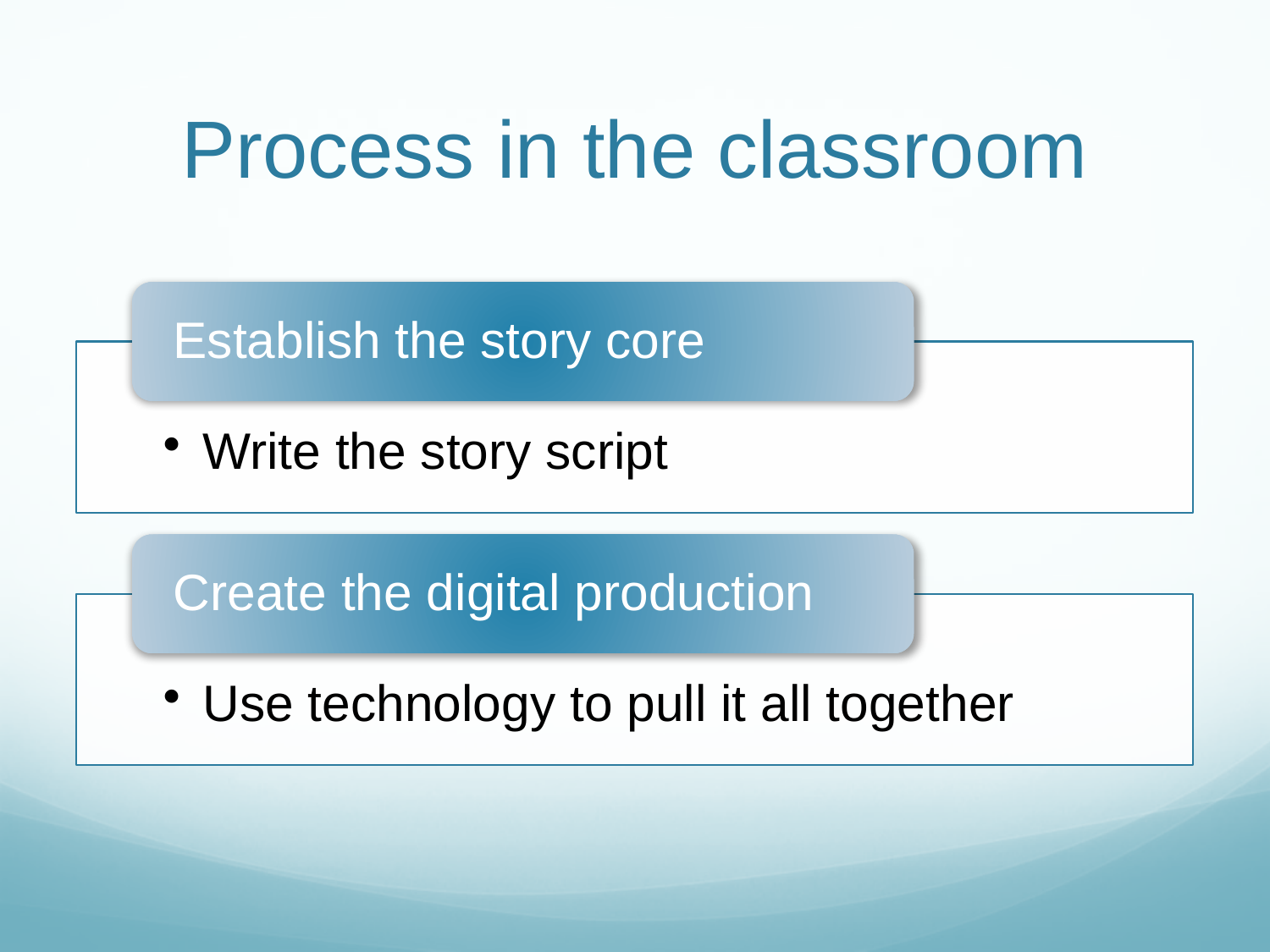

# Process in the classroom
Write the story script
Establish the story core
Use technology to pull it all together
Create the digital production